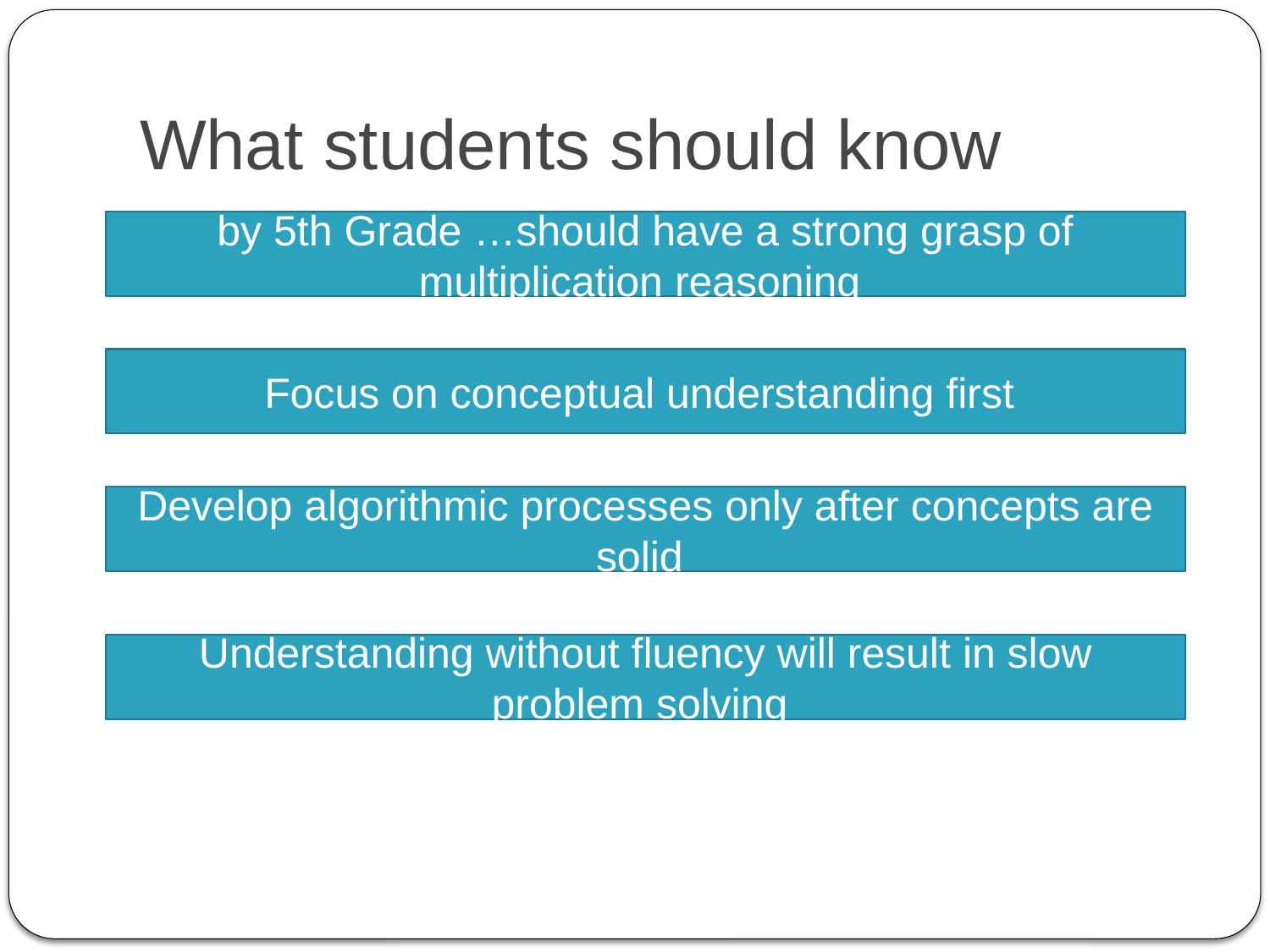

# What students should know
by 5th Grade …should have a strong grasp of multiplication reasoning
Focus on conceptual understanding first
Develop algorithmic processes only after concepts are solid
Understanding without fluency will result in slow problem solving